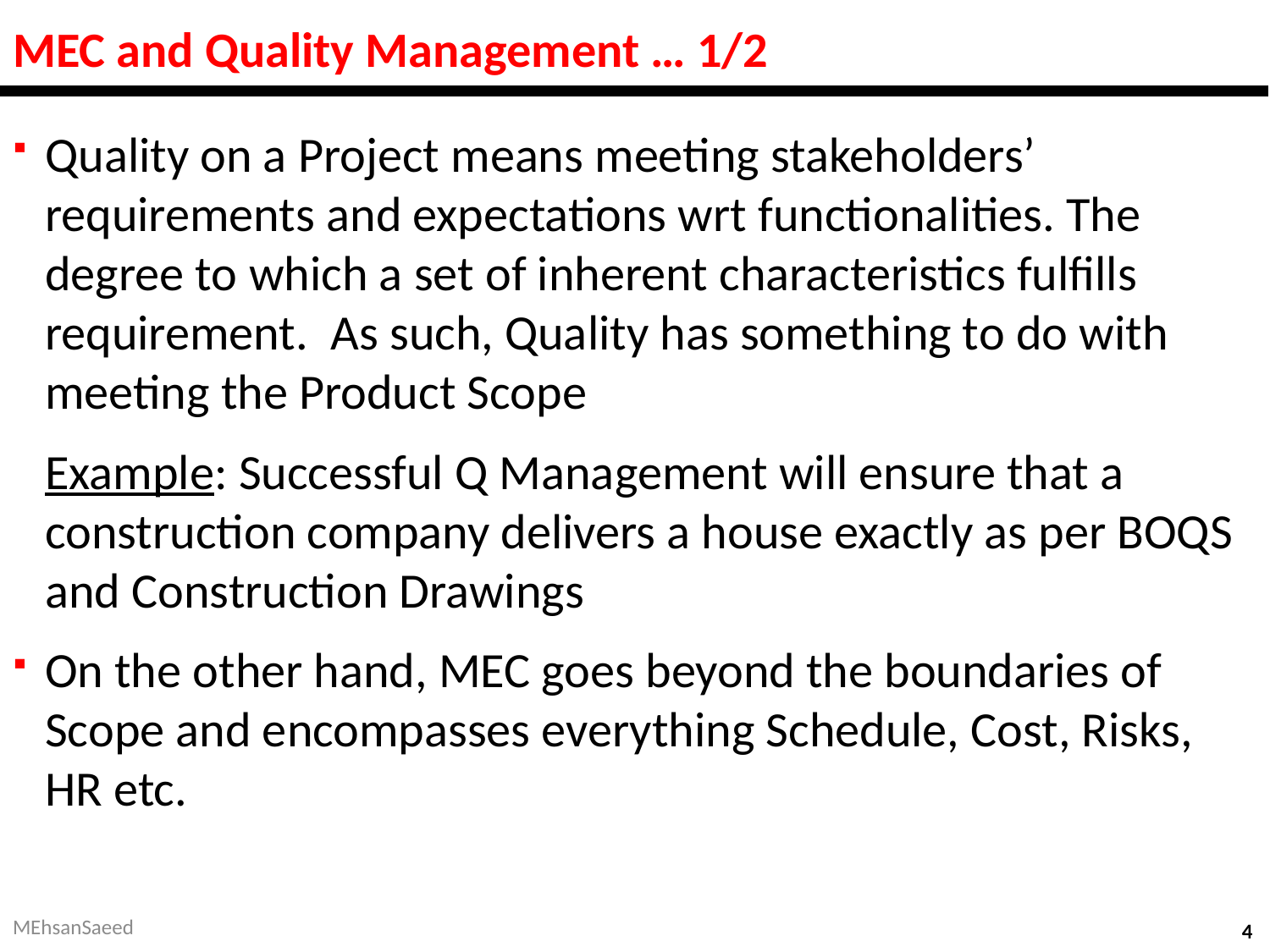

# MEC and Quality Management … 1/2
Quality on a Project means meeting stakeholders’ requirements and expectations wrt functionalities. The degree to which a set of inherent characteristics fulfills requirement.  As such, Quality has something to do with meeting the Product Scope
Example: Successful Q Management will ensure that a construction company delivers a house exactly as per BOQS and Construction Drawings
On the other hand, MEC goes beyond the boundaries of Scope and encompasses everything Schedule, Cost, Risks, HR etc.
MEhsanSaeed
4